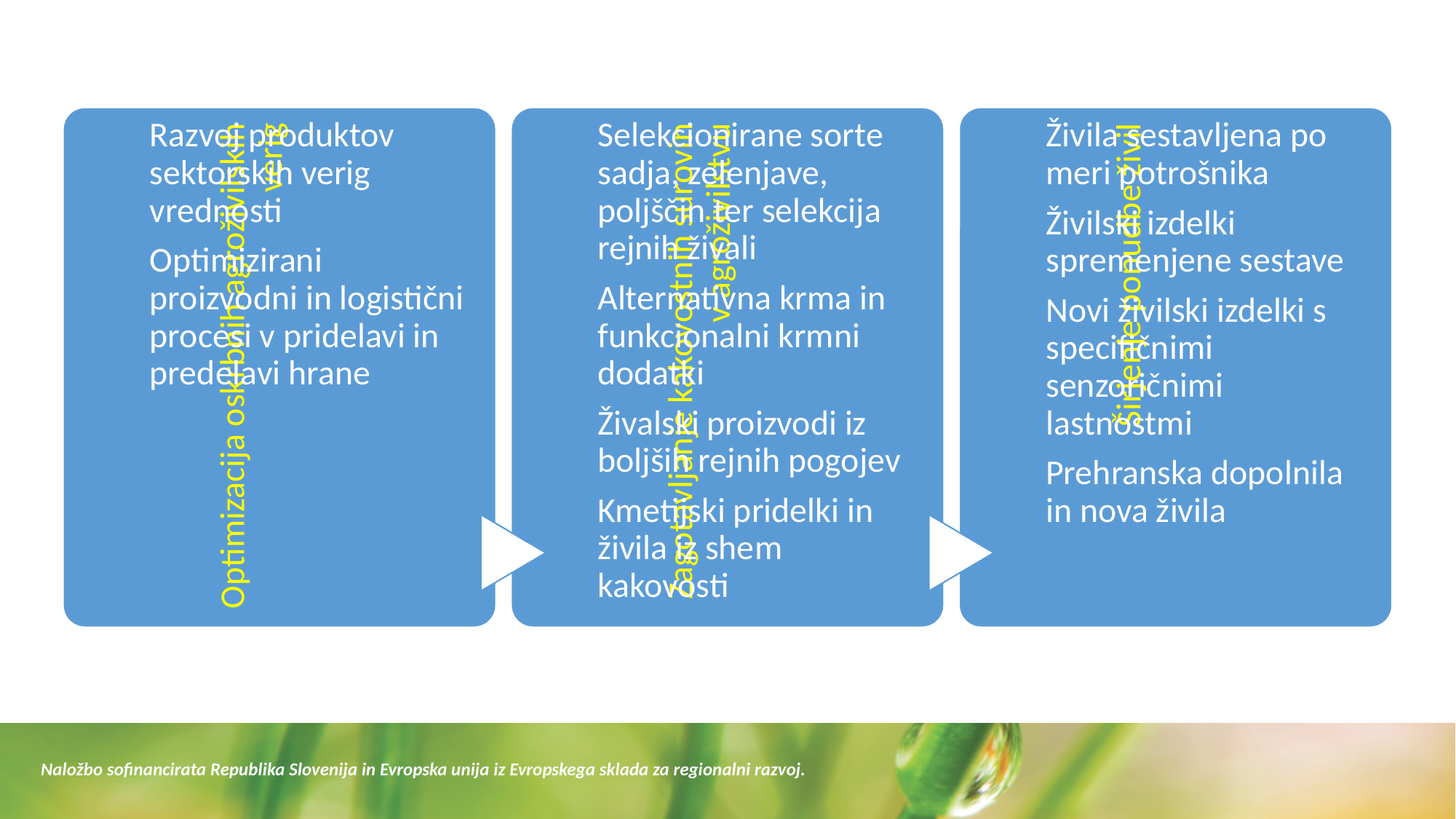

Optimizacija oskrbnih agroživilskih verig
Razvoj produktov sektorskih verig vrednosti
Optimizirani proizvodni in logistični procesi v pridelavi in predelavi hrane
Zagotavljanje kakovostnih surovin v agroživilstvu
Selekcionirane sorte sadja, zelenjave, poljščin ter selekcija rejnih živali
Alternativna krma in funkcionalni krmni dodatki
Živalski proizvodi iz boljših rejnih pogojev
Kmetijski pridelki in živila iz shem kakovosti
Širjenje ponudbe živil
Živila sestavljena po meri potrošnika
Živilski izdelki spremenjene sestave
Novi živilski izdelki s specifičnimi senzoričnimi lastnostmi
Prehranska dopolnila in nova živila
Naložbo sofinancirata Republika Slovenija in Evropska unija iz Evropskega sklada za regionalni razvoj.